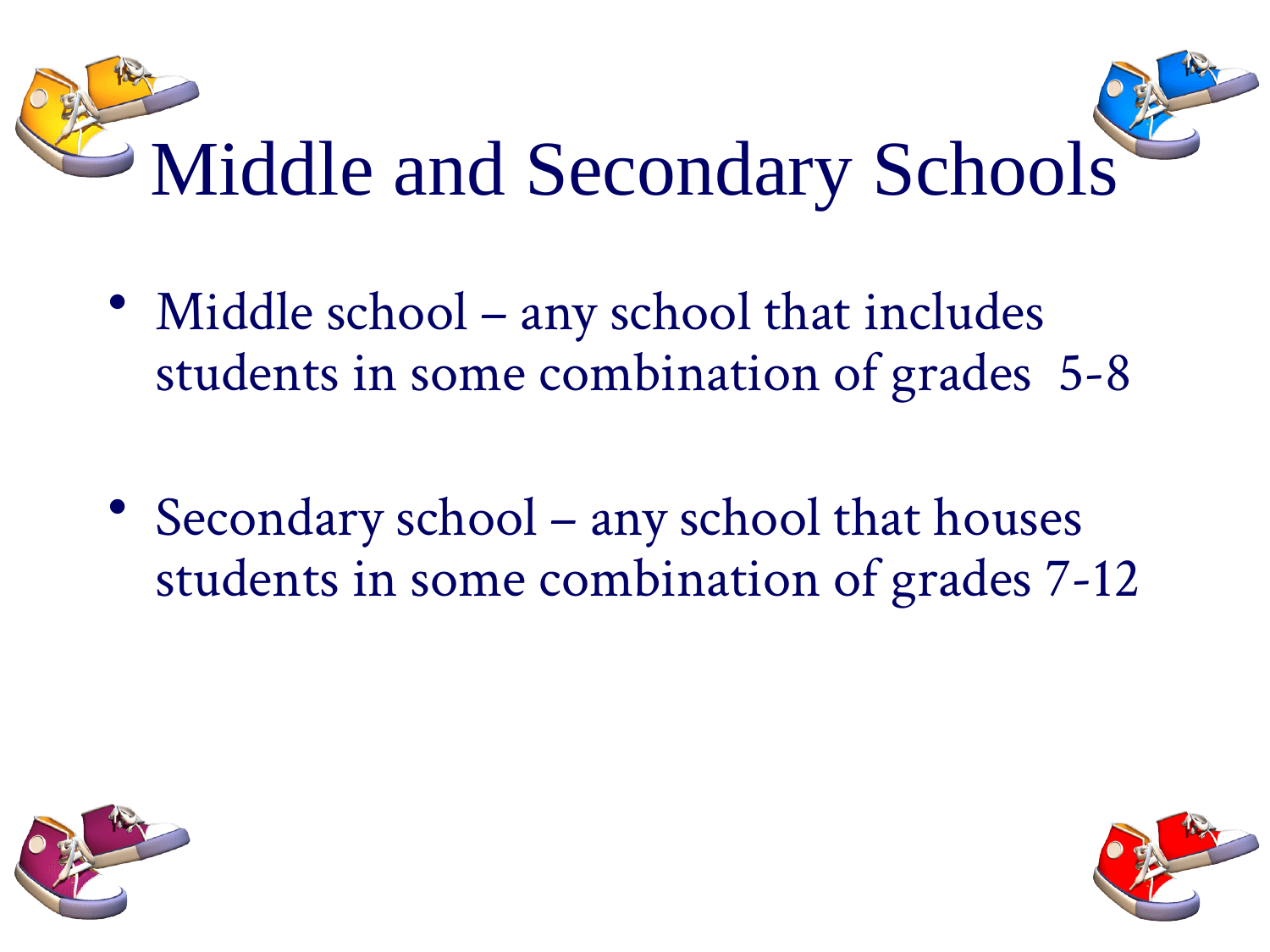

# Middle and Secondary Schools
Middle school – any school that includes students in some combination of grades  5-8

Secondary school – any school that houses students in some combination of grades 7-12